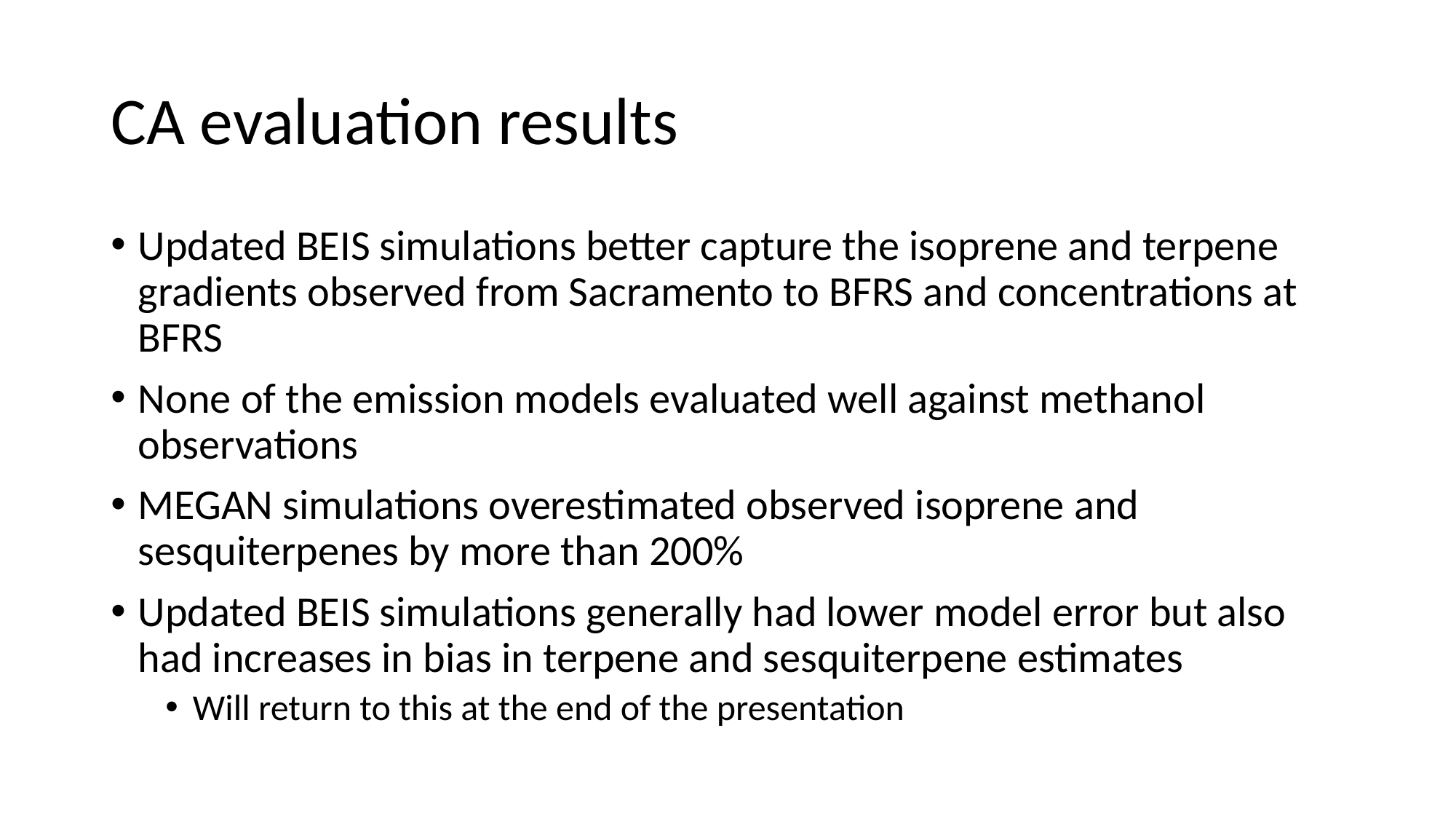

# CA evaluation results
Updated BEIS simulations better capture the isoprene and terpene gradients observed from Sacramento to BFRS and concentrations at BFRS
None of the emission models evaluated well against methanol observations
MEGAN simulations overestimated observed isoprene and sesquiterpenes by more than 200%
Updated BEIS simulations generally had lower model error but also had increases in bias in terpene and sesquiterpene estimates
Will return to this at the end of the presentation